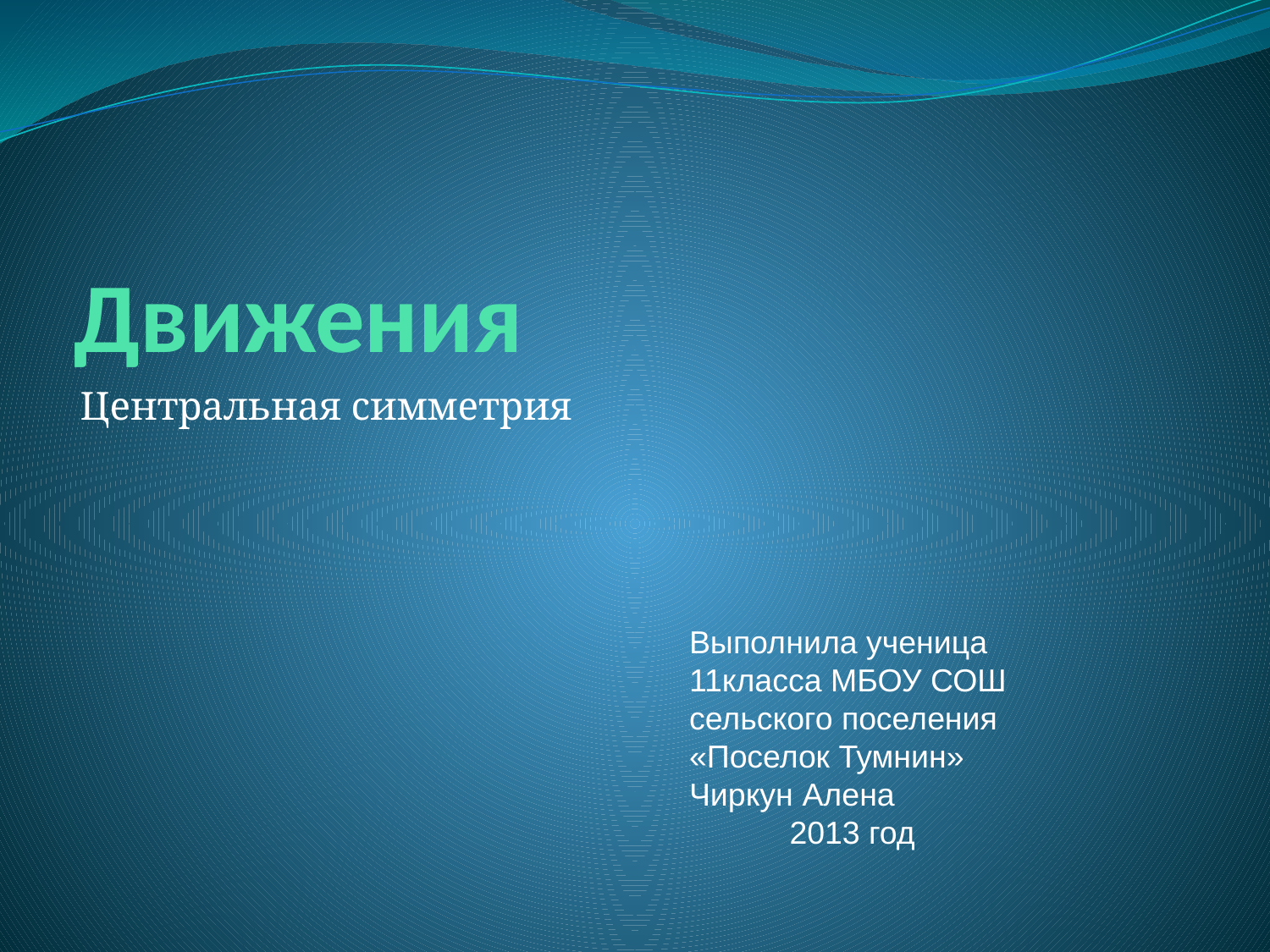

# Движения
Центральная симметрия
Выполнила ученица
11класса МБОУ СОШ
сельского поселения
«Поселок Тумнин»
Чиркун Алена
2013 год